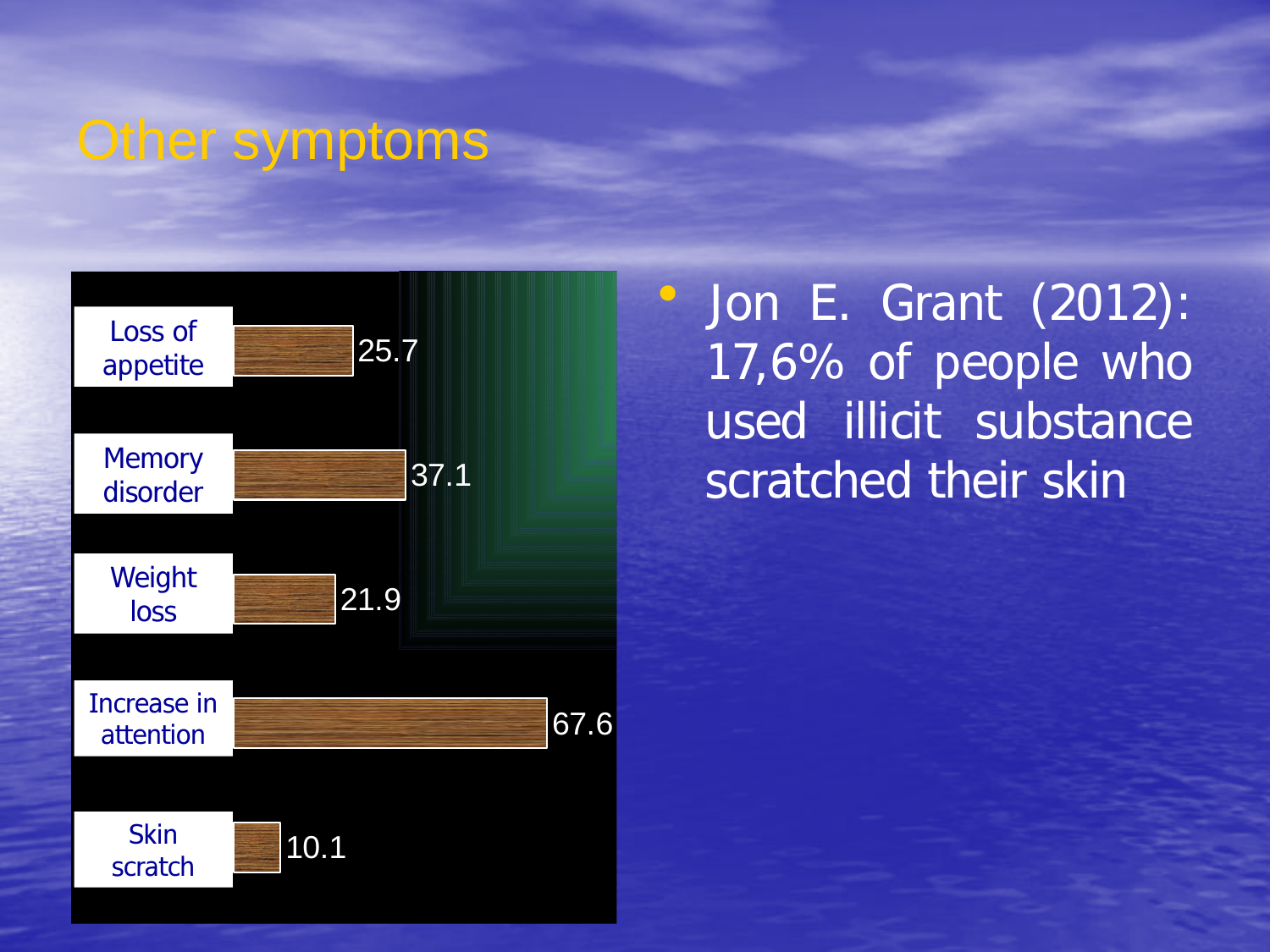

# Other symptoms
Jon E. Grant (2012): 17,6% of people who used illicit substance scratched their skin

### Chart

| Category | East |
|---|---|
| Cấu véo | 10.1 |
| Tăng chú ý | 67.6 |
| Giảm cân | 21.9 |
| Rối loạn trí nhớ | 37.1 |
| Giảm thèm ăn | 25.7 |
Loss of appetite
Memory disorder
Weight loss
Increase in attention
Skin scratch